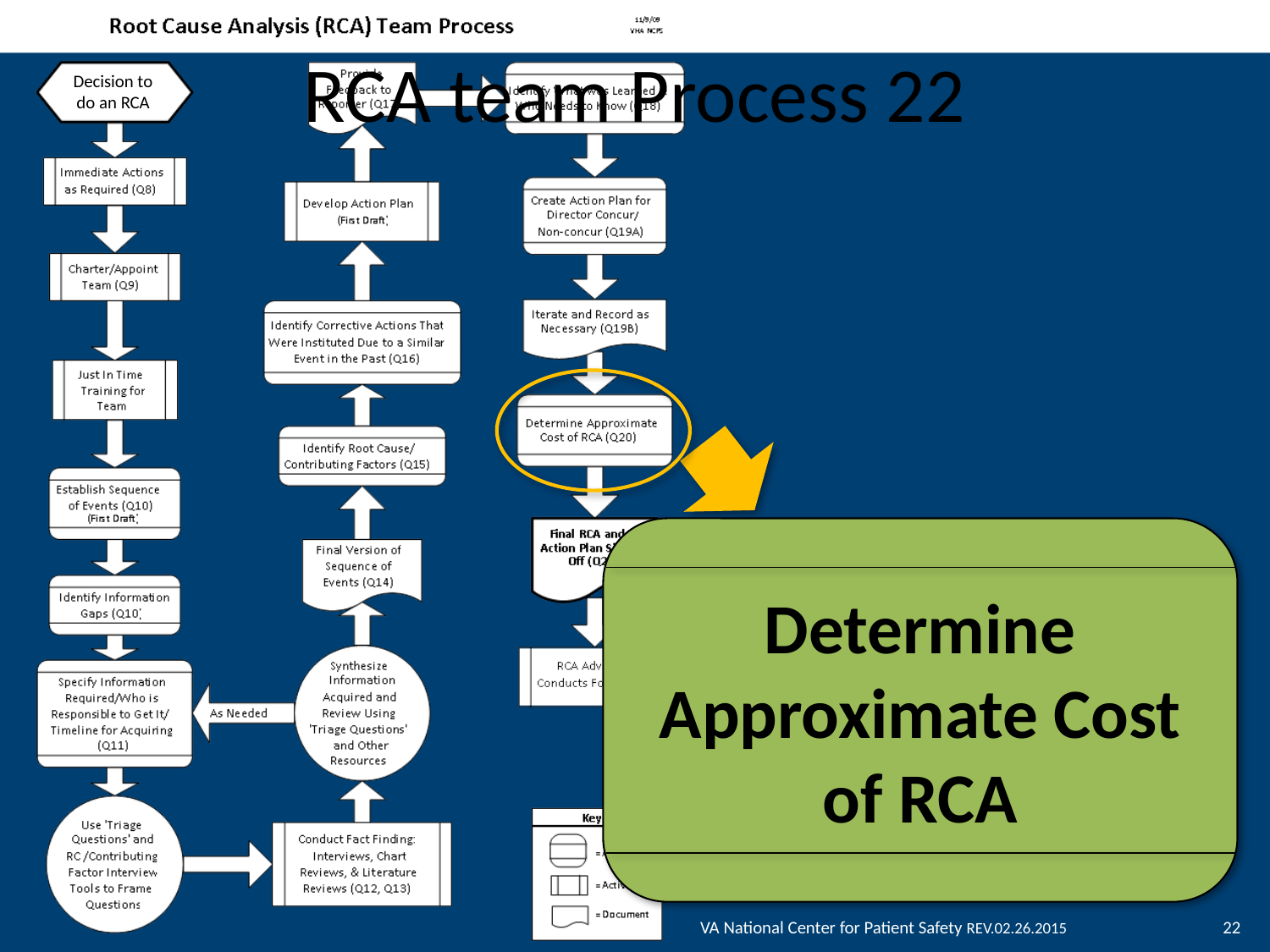

RCA team Process 22

Determine Approximate Cost of RCA